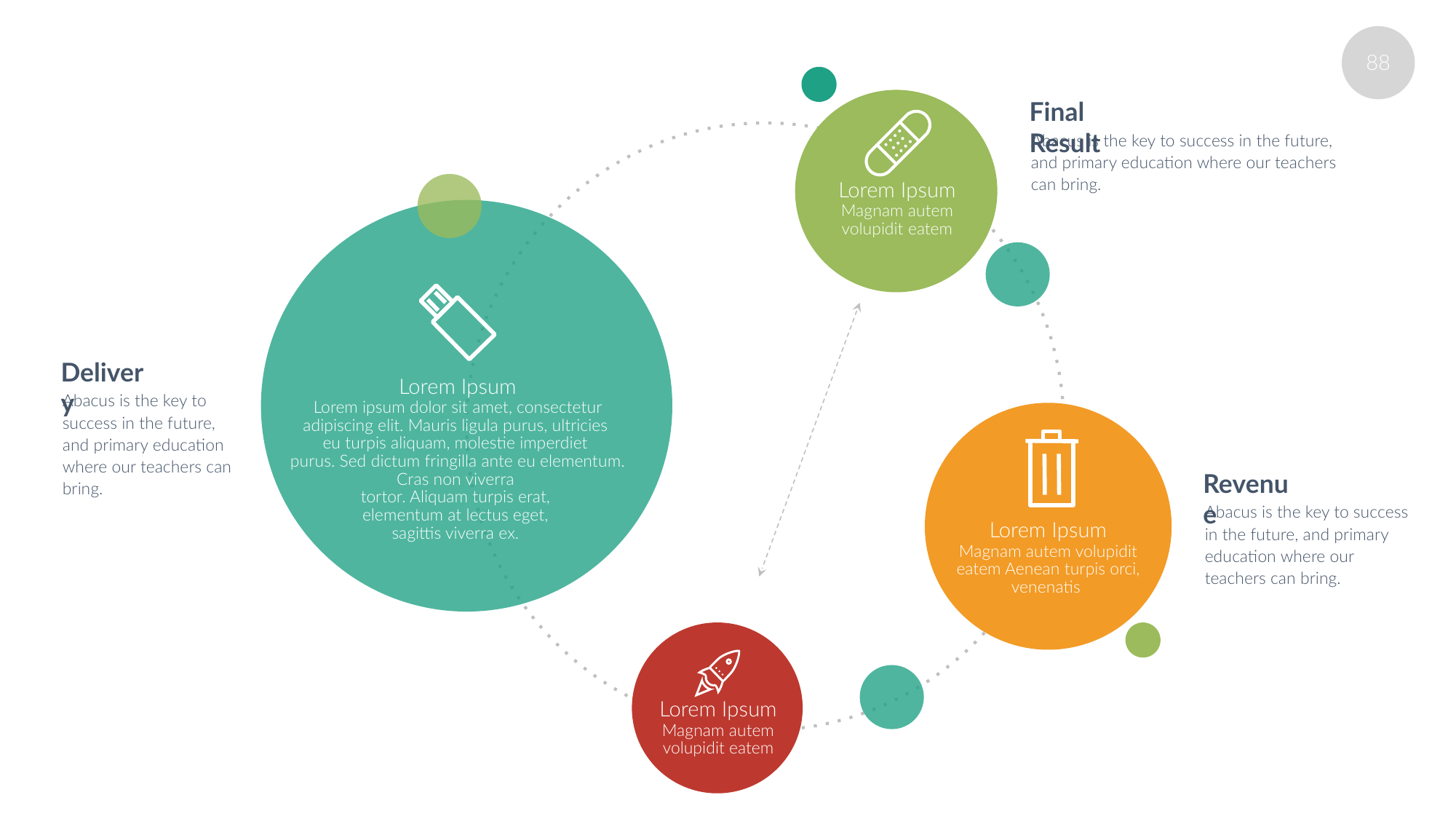

Final Result

Abacus is the key to success in the future, and primary education where our teachers can bring.

Lorem Ipsum
Magnam autem volupidit eatem

Delivery
Lorem Ipsum
Lorem ipsum dolor sit amet, consectetur adipiscing elit. Mauris ligula purus, ultricies
eu turpis aliquam, molestie imperdiet
purus. Sed dictum fringilla ante eu elementum. Cras non viverra
tortor. Aliquam turpis erat,
elementum at lectus eget,
sagittis viverra ex.
Abacus is the key to success in the future, and primary education where our teachers can bring.

Revenue
Abacus is the key to success in the future, and primary education where our teachers can bring.
Lorem Ipsum
Magnam autem volupidit eatem Aenean turpis orci, venenatis

Lorem Ipsum
Magnam autem volupidit eatem